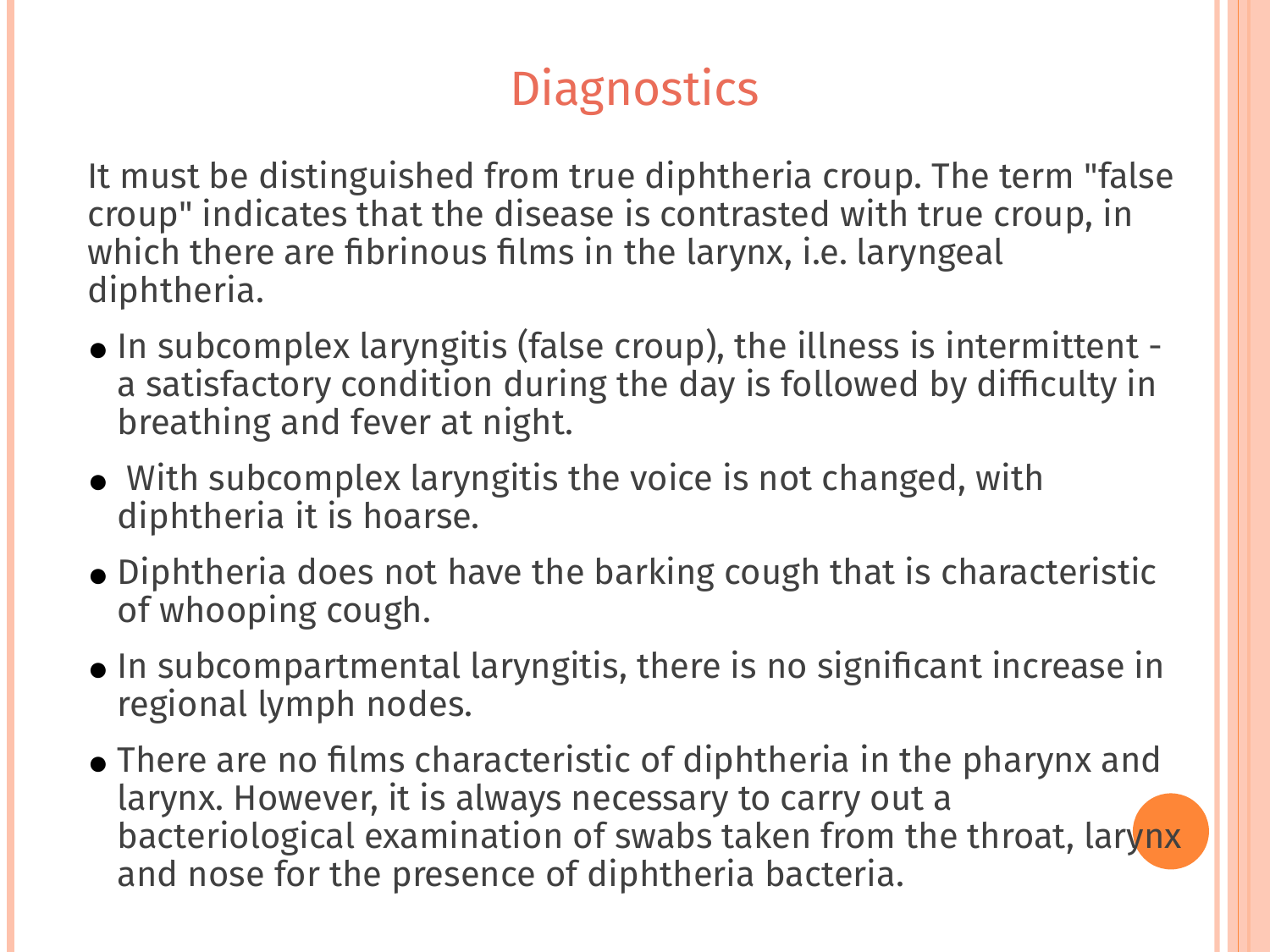

Diagnostics

It must be distinguished from true diphtheria croup. The term "false croup" indicates that the disease is contrasted with true croup, in which there are fibrinous films in the larynx, i.e. laryngeal diphtheria.
In subcomplex laryngitis (false croup), the illness is intermittent - a satisfactory condition during the day is followed by difficulty in breathing and fever at night.
 With subcomplex laryngitis the voice is not changed, with diphtheria it is hoarse.
Diphtheria does not have the barking cough that is characteristic of whooping cough.
In subcompartmental laryngitis, there is no significant increase in regional lymph nodes.
There are no films characteristic of diphtheria in the pharynx and larynx. However, it is always necessary to carry out a bacteriological examination of swabs taken from the throat, larynx and nose for the presence of diphtheria bacteria.